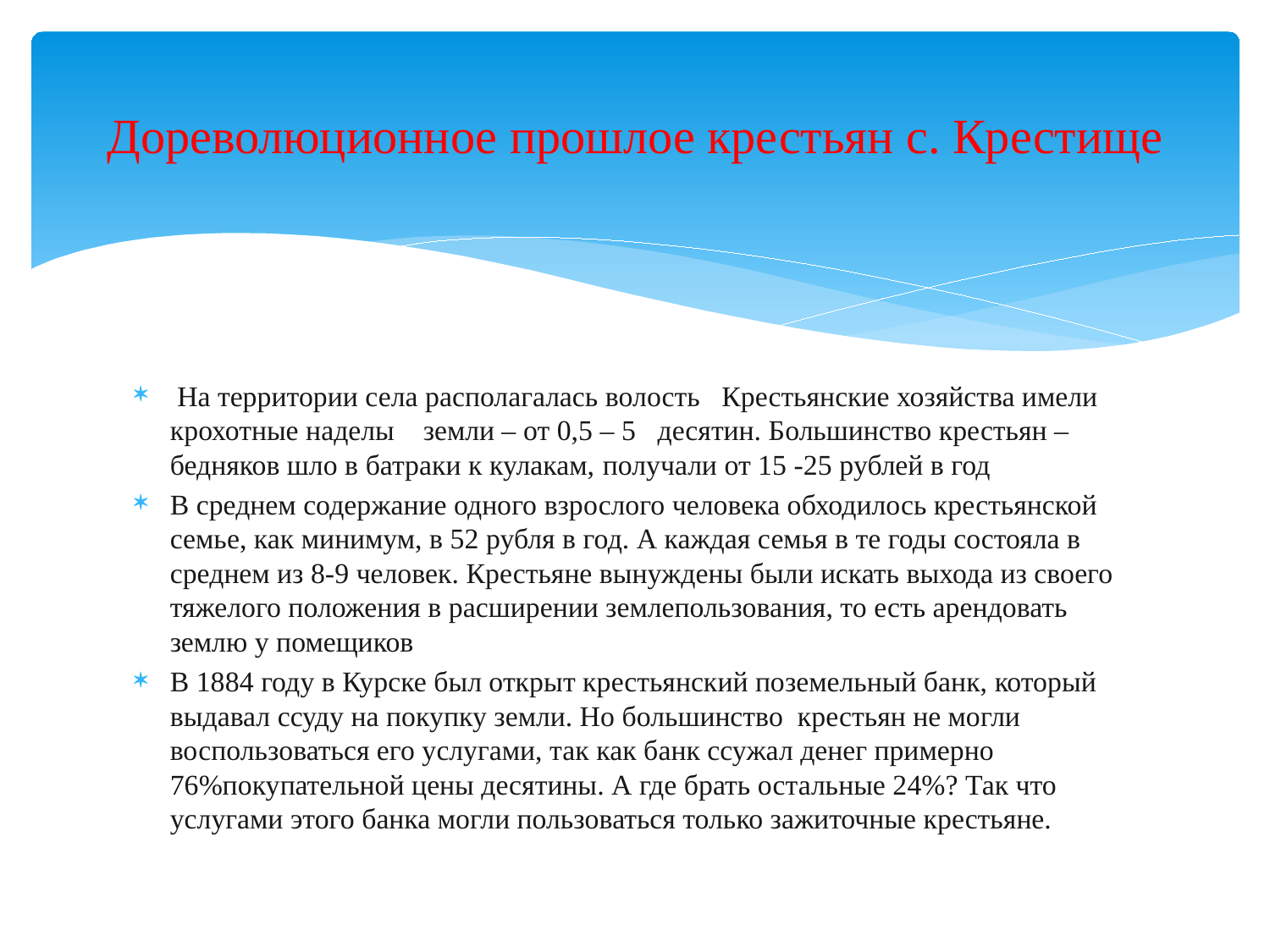

# Дореволюционное прошлое крестьян с. Крестище
 На территории села располагалась волость   Крестьянские хозяйства имели крохотные наделы    земли – от 0,5 – 5   десятин. Большинство крестьян – бедняков шло в батраки к кулакам, получали от 15 -25 рублей в год
В среднем содержание одного взрослого человека обходилось крестьянской семье, как минимум, в 52 рубля в год. А каждая семья в те годы состояла в среднем из 8-9 человек. Крестьяне вынуждены были искать выхода из своего тяжелого положения в расширении землепользования, то есть арендовать землю у помещиков
В 1884 году в Курске был открыт крестьянский поземельный банк, который выдавал ссуду на покупку земли. Но большинство  крестьян не могли воспользоваться его услугами, так как банк ссужал денег примерно 76%покупательной цены десятины. А где брать остальные 24%? Так что услугами этого банка могли пользоваться только зажиточные крестьяне.